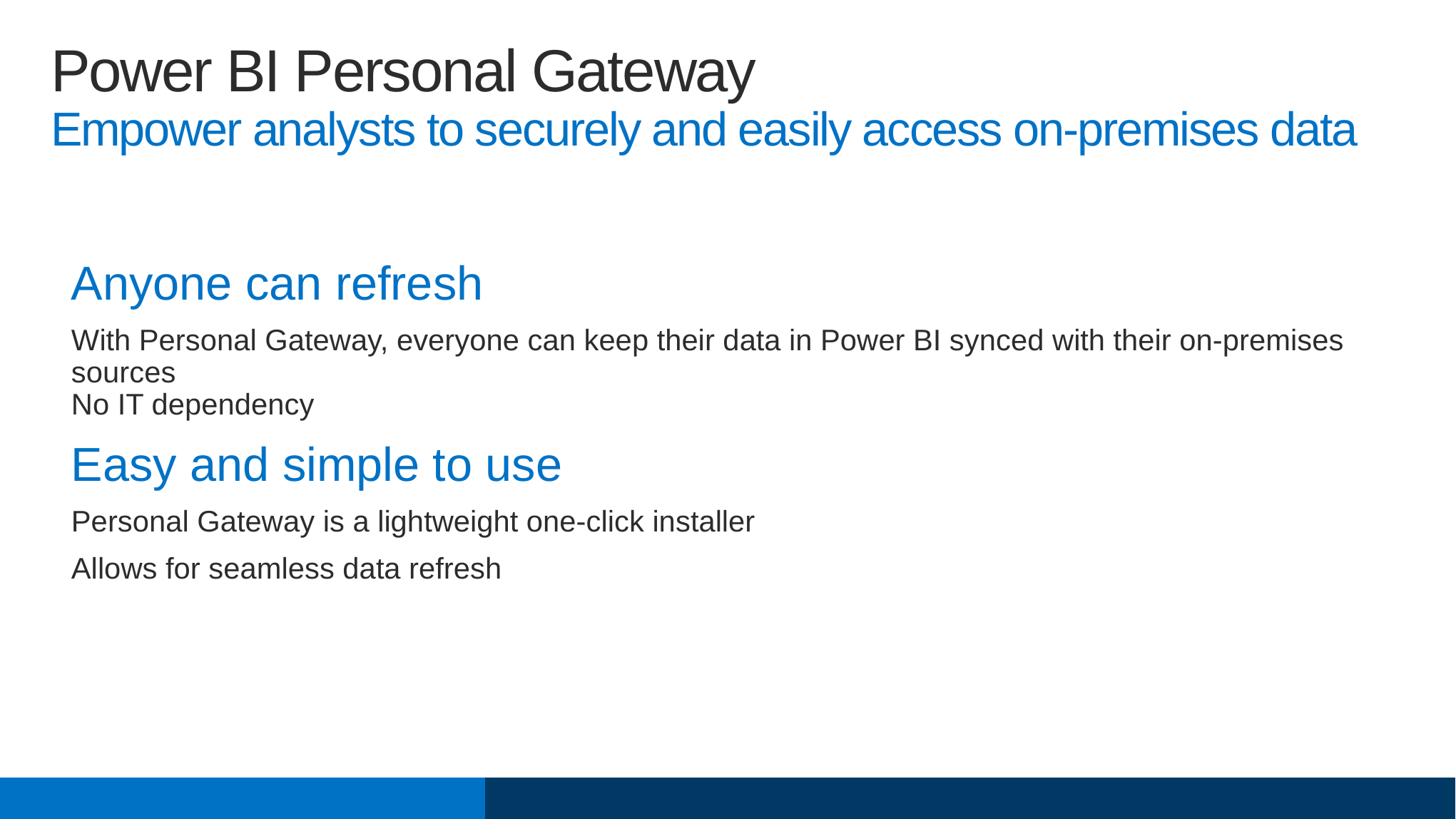

Power BI Personal Gateway
Empower analysts to securely and easily access on-premises data
Anyone can refresh
With Personal Gateway, everyone can keep their data in Power BI synced with their on-premises sources
No IT dependency
Easy and simple to use
Personal Gateway is a lightweight one-click installer
Allows for seamless data refresh